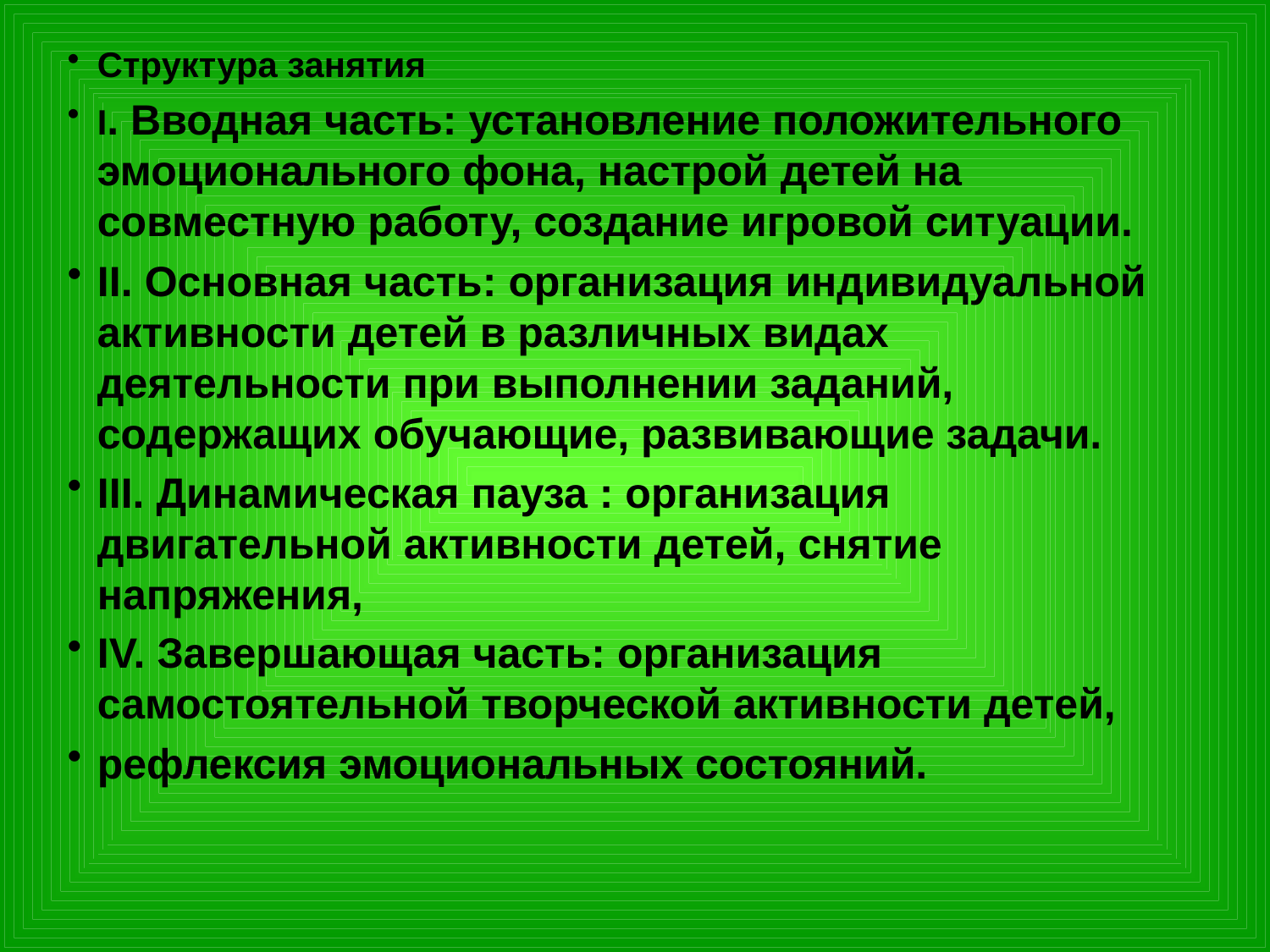

Структура занятия
I. Вводная часть: установление положительного эмоционального фона, настрой детей на совместную работу, создание игровой ситуации.
II. Основная часть: организация индивидуальной активности детей в различных видах деятельности при выполнении заданий, содержащих обучающие, развивающие задачи.
III. Динамическая пауза : организация двигательной активности детей, снятие напряжения,
IV. Завершающая часть: организация самостоятельной творческой активности детей,
рефлексия эмоциональных состояний.